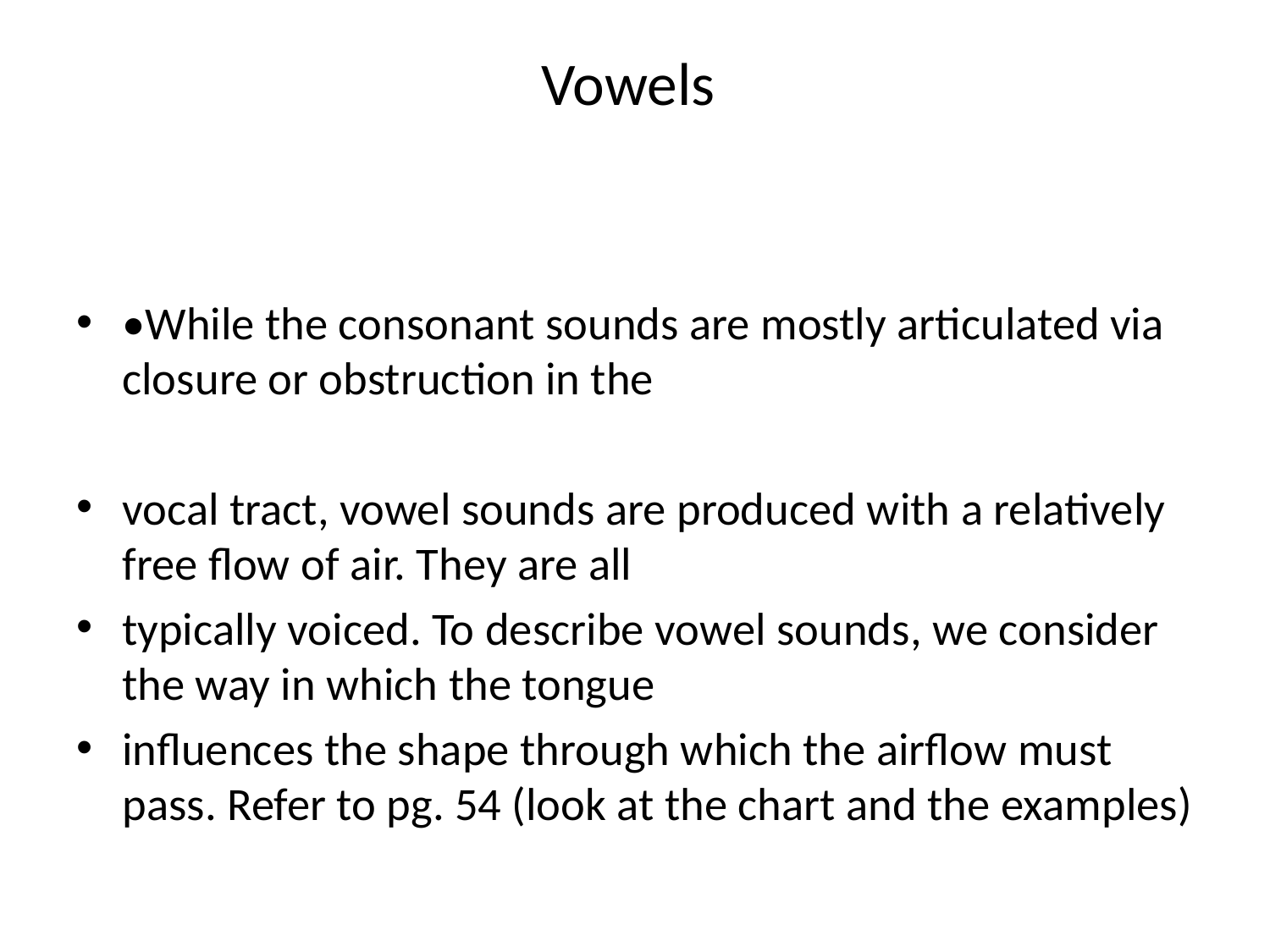

# Vowels

•While the consonant sounds are mostly articulated via closure or obstruction in the

vocal tract, vowel sounds are produced with a relatively free flow of air. They are all
typically voiced. To describe vowel sounds, we consider the way in which the tongue
influences the shape through which the airflow must pass. Refer to pg. 54 (look at the chart and the examples)